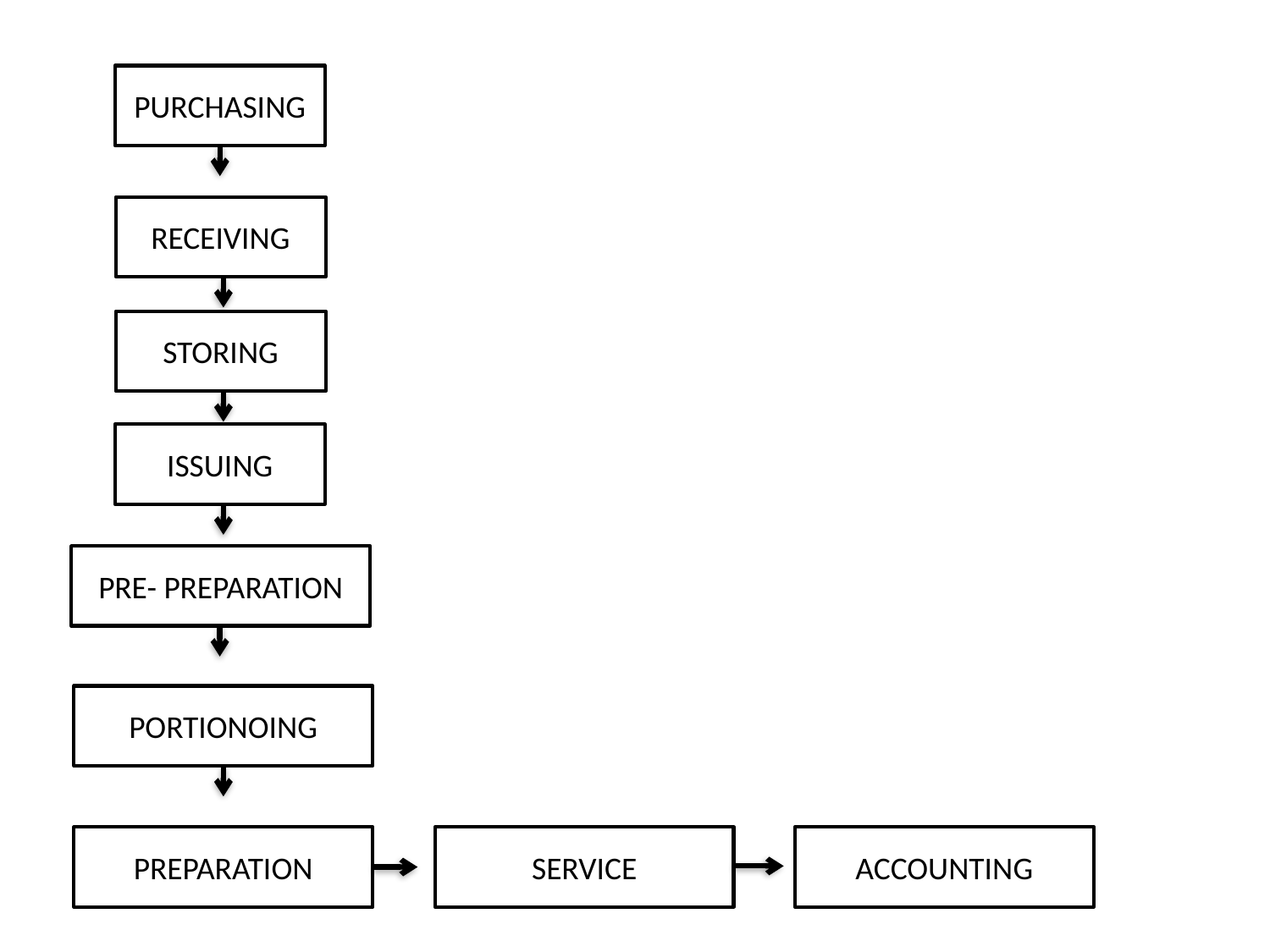

PURCHASING
RECEIVING
STORING
ISSUING
PRE- PREPARATION
PORTIONOING
PREPARATION
SERVICE
ACCOUNTING